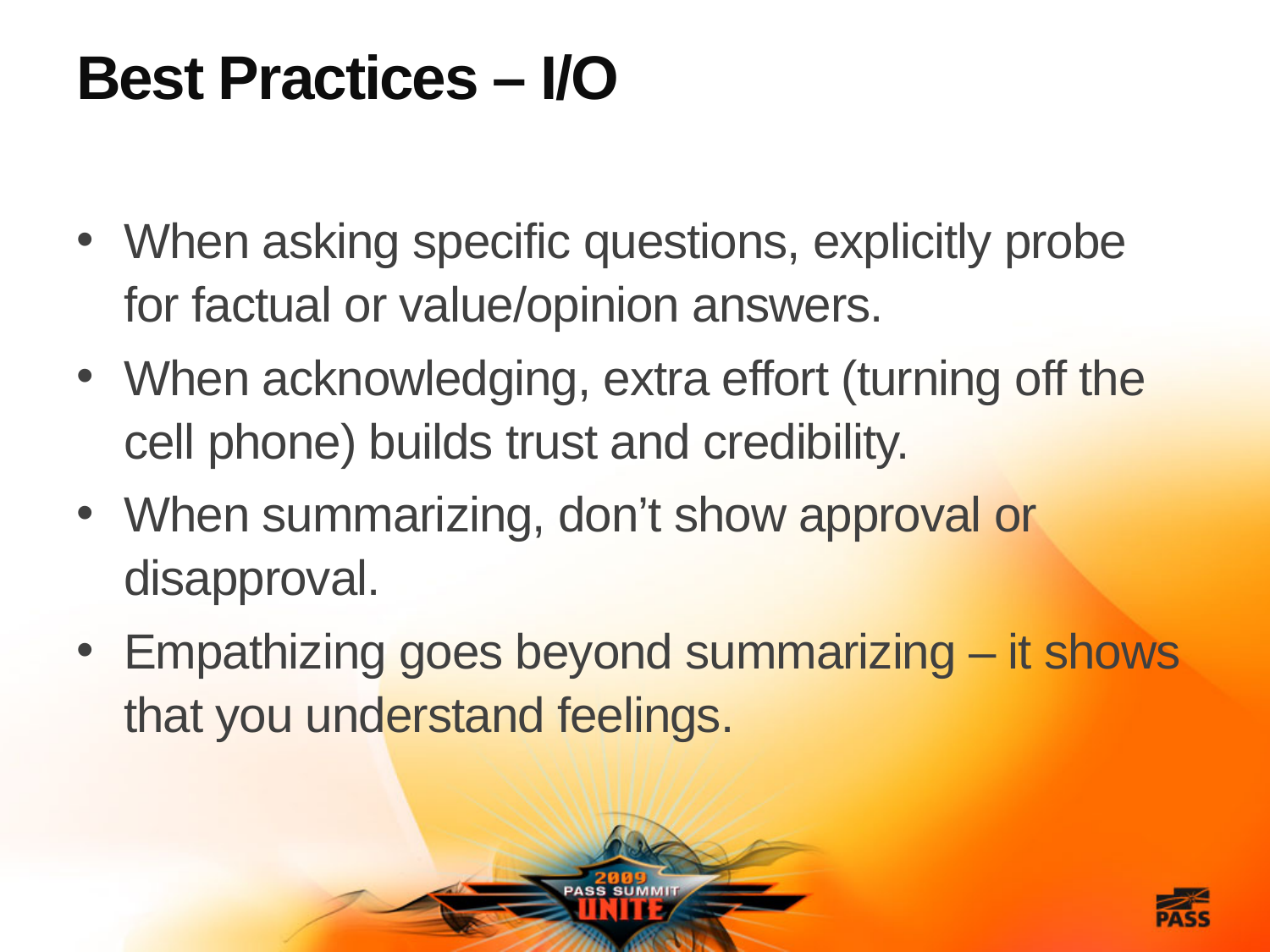

# Best Practices – I/O
When asking specific questions, explicitly probe for factual or value/opinion answers.
When acknowledging, extra effort (turning off the cell phone) builds trust and credibility.
When summarizing, don’t show approval or disapproval.
Empathizing goes beyond summarizing – it shows that you understand feelings.